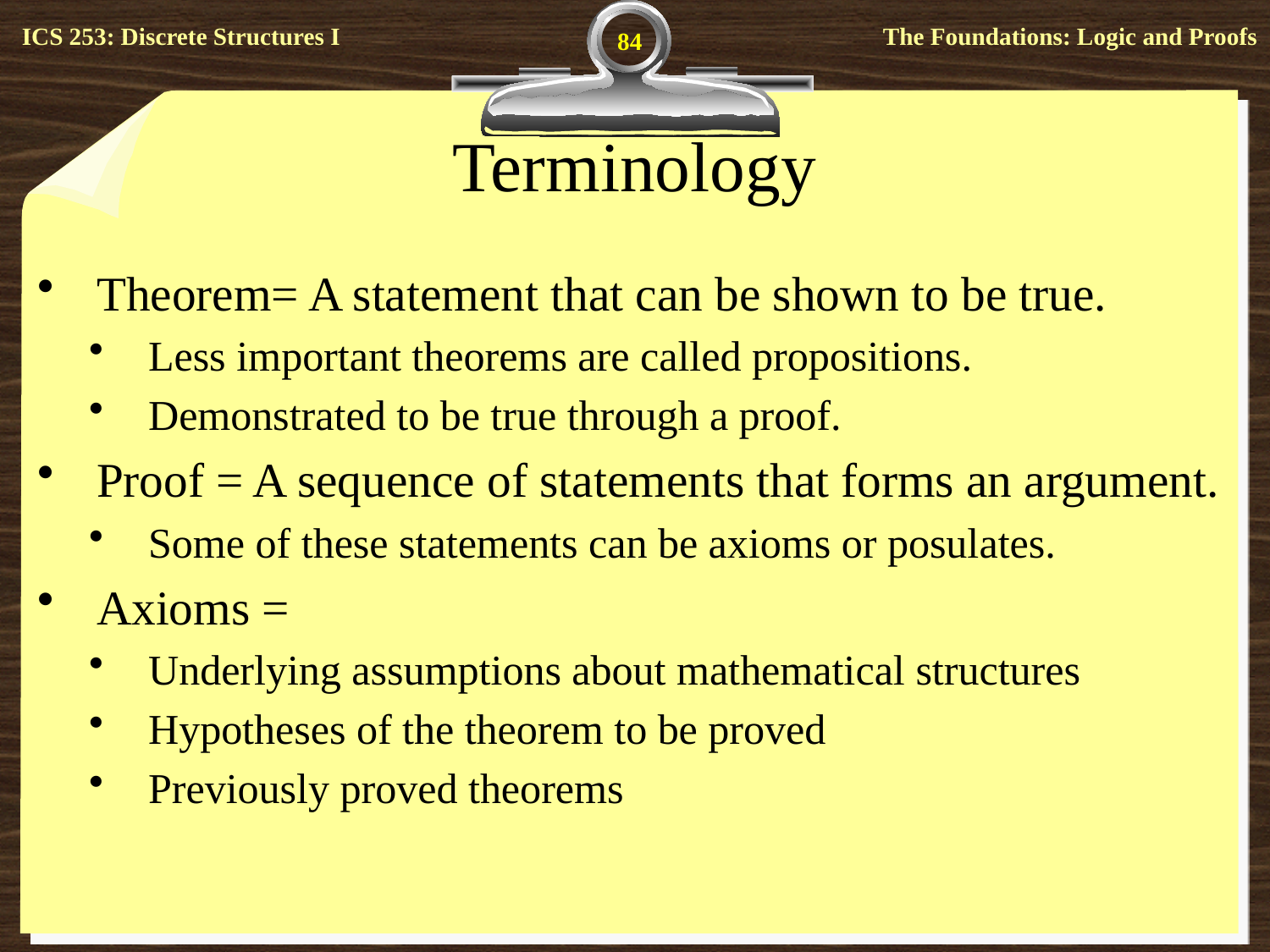

84
# Terminology
Theorem= A statement that can be shown to be true.
Less important theorems are called propositions.
Demonstrated to be true through a proof.
Proof = A sequence of statements that forms an argument.
Some of these statements can be axioms or posulates.
Axioms =
Underlying assumptions about mathematical structures
Hypotheses of the theorem to be proved
Previously proved theorems